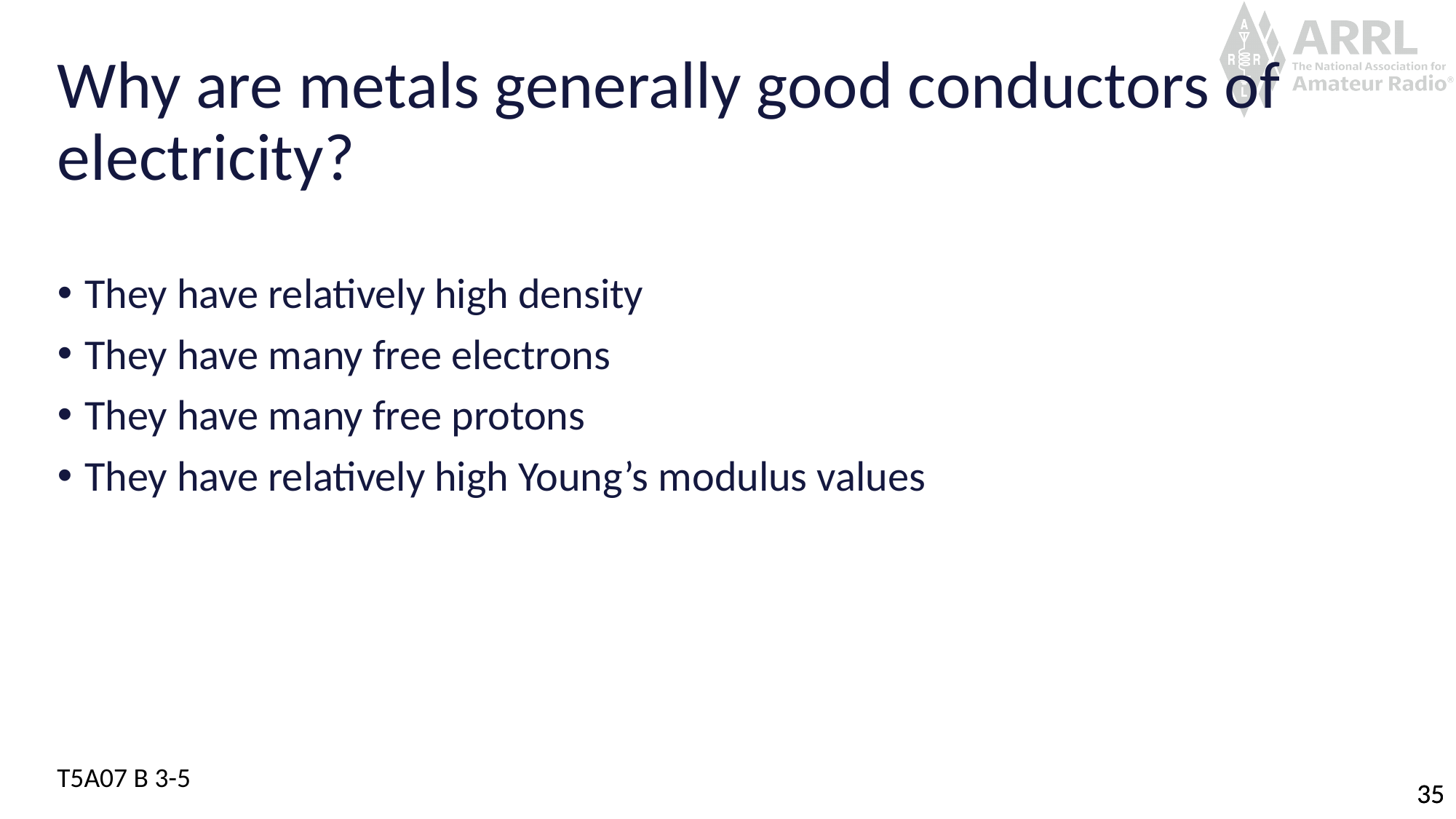

# Why are metals generally good conductors of electricity?
They have relatively high density
They have many free electrons
They have many free protons
They have relatively high Young’s modulus values
T5A07 B 3-5